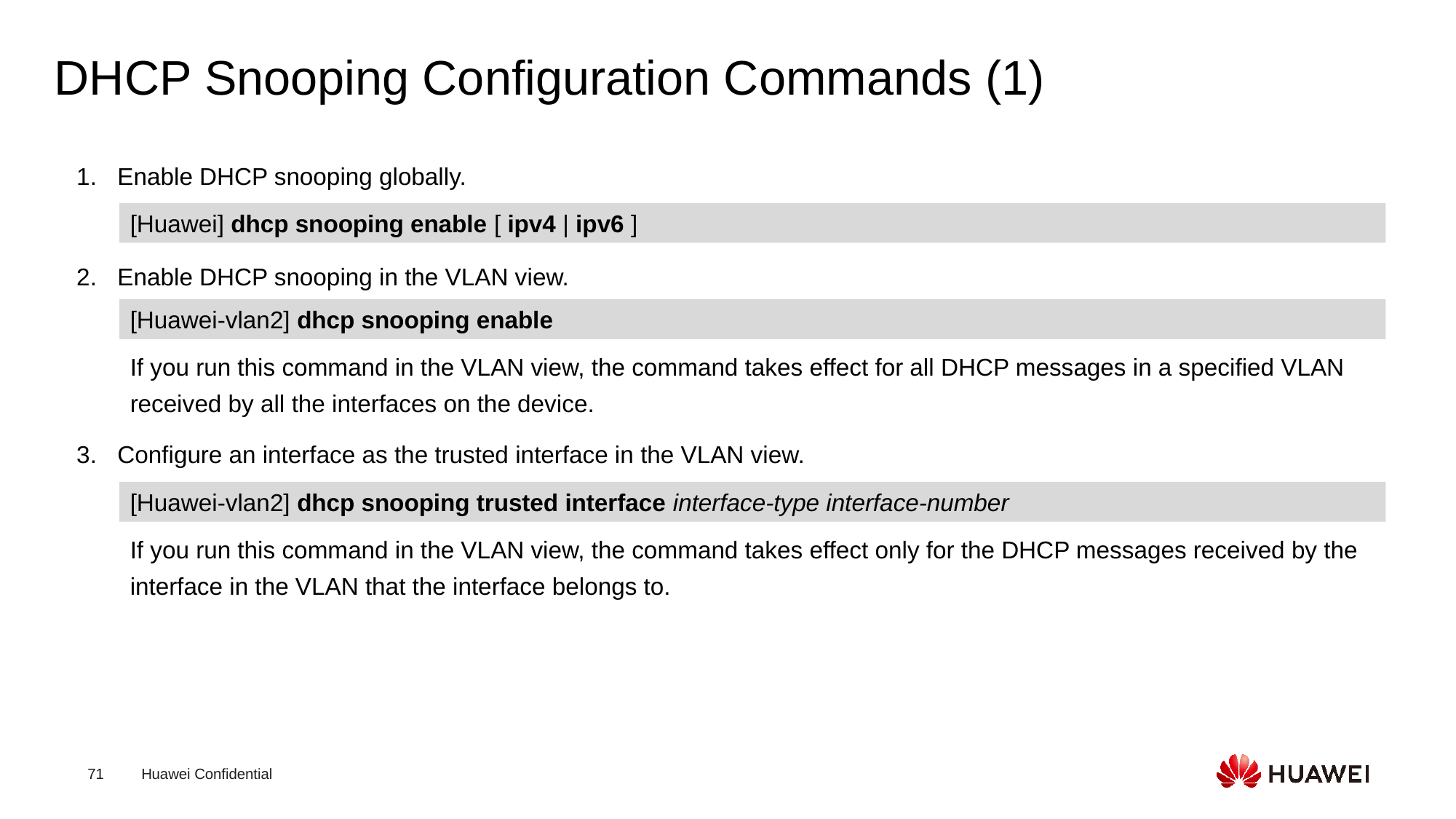

# DHCP Snooping Configuration Commands (1)
Enable DHCP snooping globally.
[Huawei] dhcp snooping enable [ ipv4 | ipv6 ]
Enable DHCP snooping in the VLAN view.
[Huawei-vlan2] dhcp snooping enable
If you run this command in the VLAN view, the command takes effect for all DHCP messages in a specified VLAN received by all the interfaces on the device.
Configure an interface as the trusted interface in the VLAN view.
[Huawei-vlan2] dhcp snooping trusted interface interface-type interface-number
If you run this command in the VLAN view, the command takes effect only for the DHCP messages received by the interface in the VLAN that the interface belongs to.